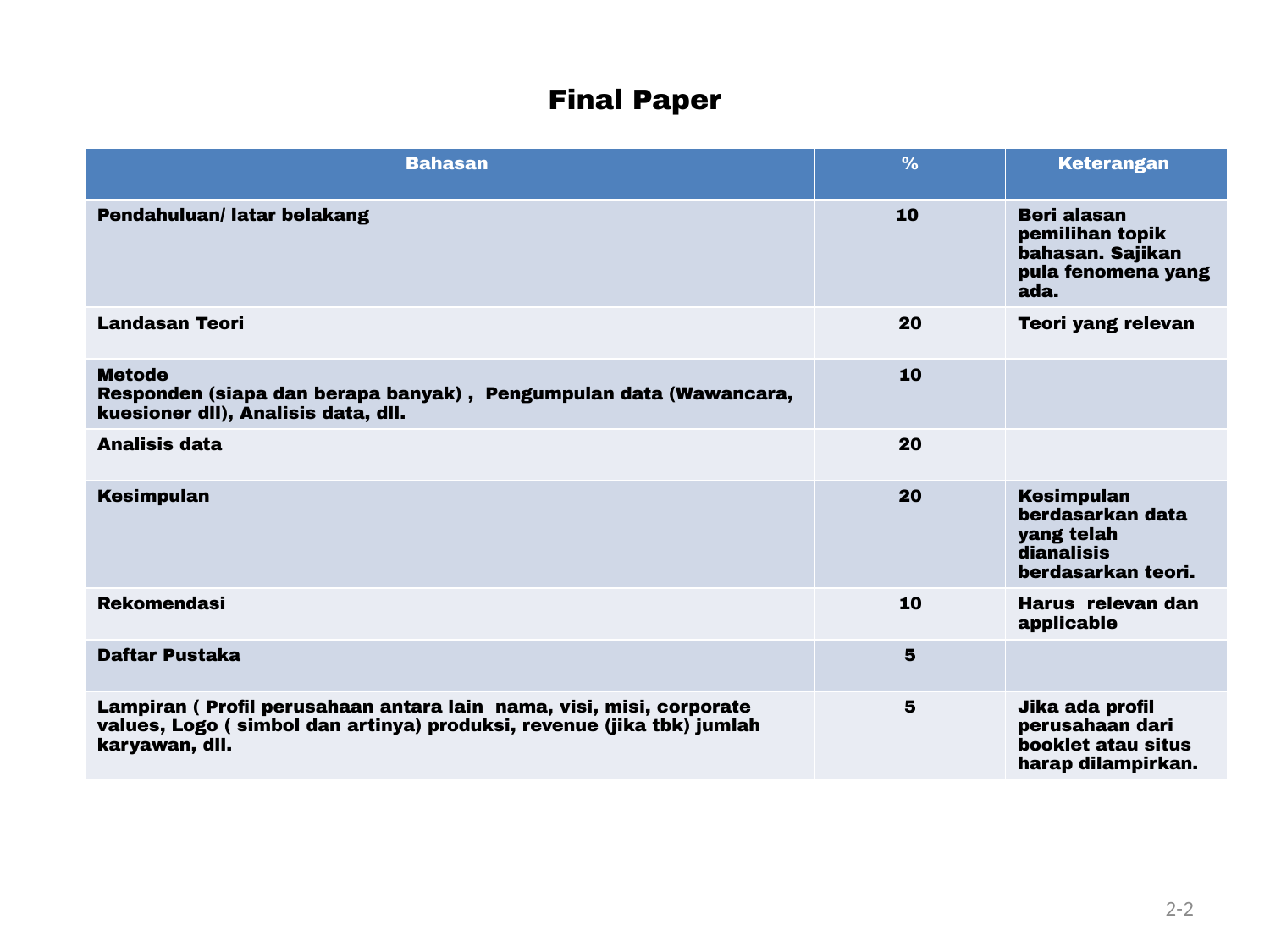

# Final Paper
| Bahasan | % | Keterangan |
| --- | --- | --- |
| Pendahuluan/ latar belakang | 10 | Beri alasan pemilihan topik bahasan. Sajikan pula fenomena yang ada. |
| Landasan Teori | 20 | Teori yang relevan |
| Metode Responden (siapa dan berapa banyak) , Pengumpulan data (Wawancara, kuesioner dll), Analisis data, dll. | 10 |  |
| Analisis data | 20 |  |
| Kesimpulan | 20 | Kesimpulan berdasarkan data yang telah dianalisis berdasarkan teori. |
| Rekomendasi | 10 | Harus relevan dan applicable |
| Daftar Pustaka | 5 |  |
| Lampiran ( Profil perusahaan antara lain nama, visi, misi, corporate values, Logo ( simbol dan artinya) produksi, revenue (jika tbk) jumlah karyawan, dll. | 5 | Jika ada profil perusahaan dari booklet atau situs harap dilampirkan. |
2-2